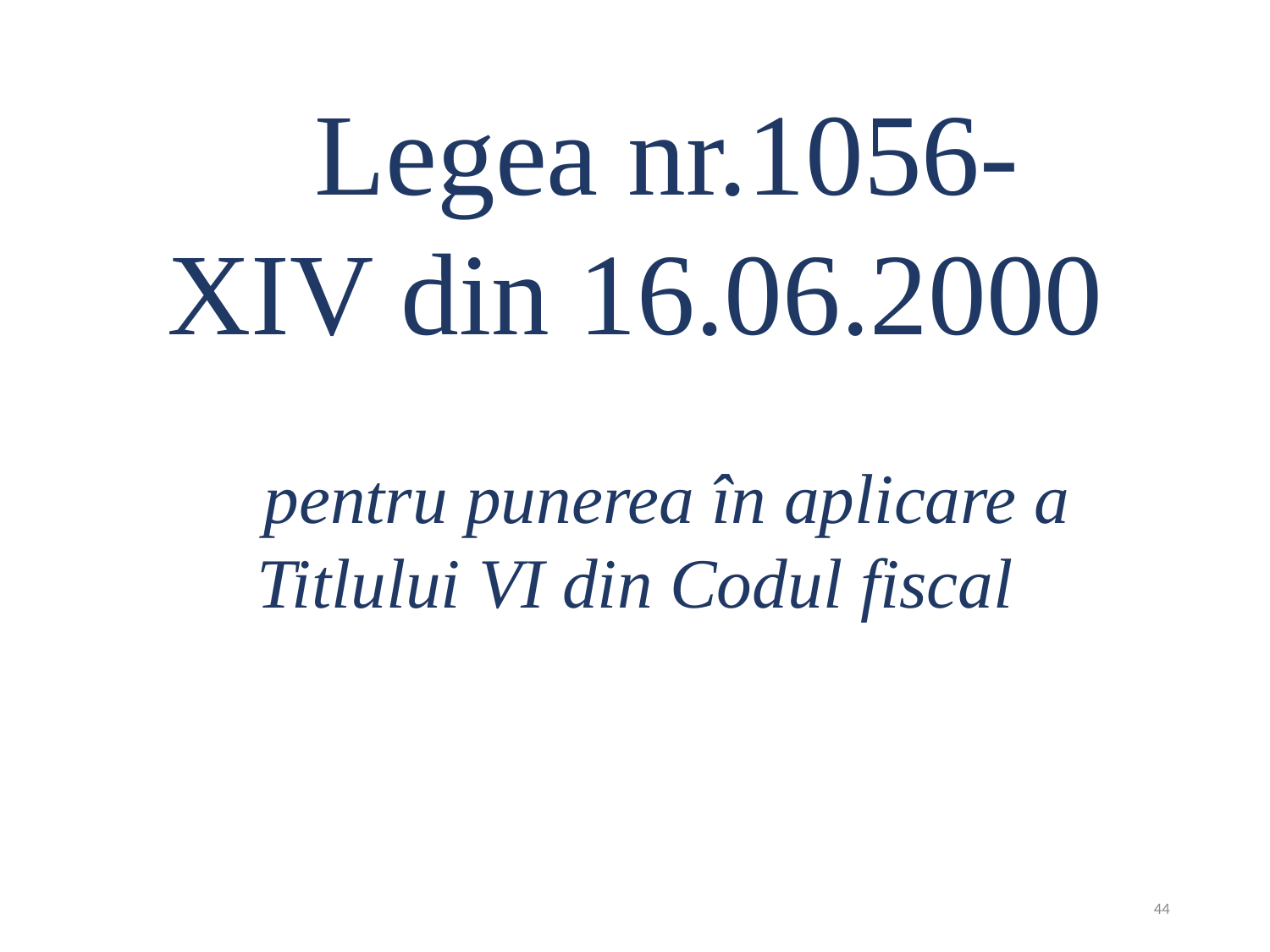

Legea nr.1056-XIV din 16.06.2000

pentru punerea în aplicare a Titlului VI din Codul fiscal

44